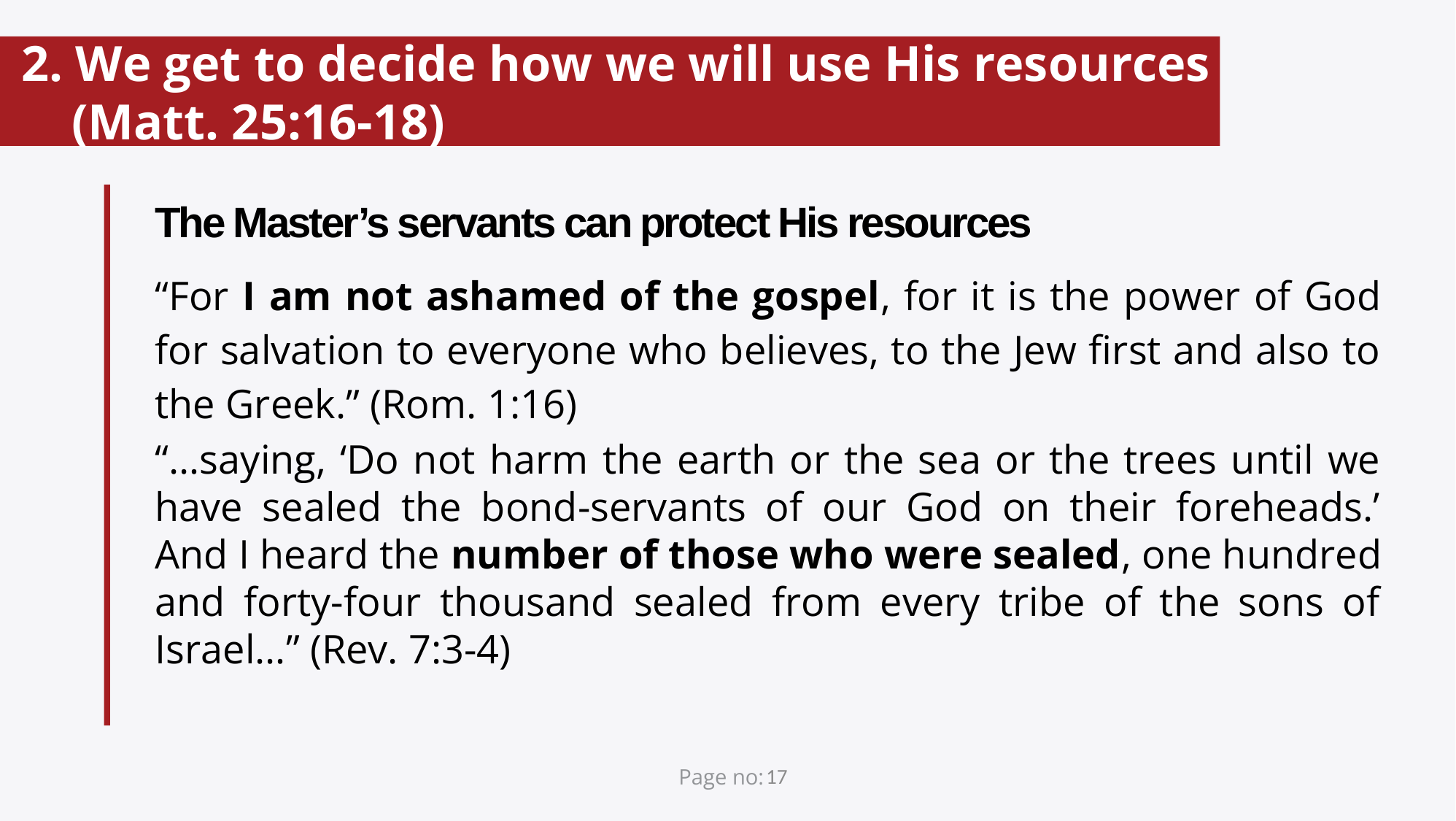

# 2. We get to decide how we will use His resources (Matt. 25:16-18)
The Master’s servants can protect His resources
“For I am not ashamed of the gospel, for it is the power of God for salvation to everyone who believes, to the Jew first and also to the Greek.” (Rom. 1:16)
“…saying, ‘Do not harm the earth or the sea or the trees until we have sealed the bond-servants of our God on their foreheads.’ And I heard the number of those who were sealed, one hundred and forty-four thousand sealed from every tribe of the sons of Israel…” (Rev. 7:3-4)